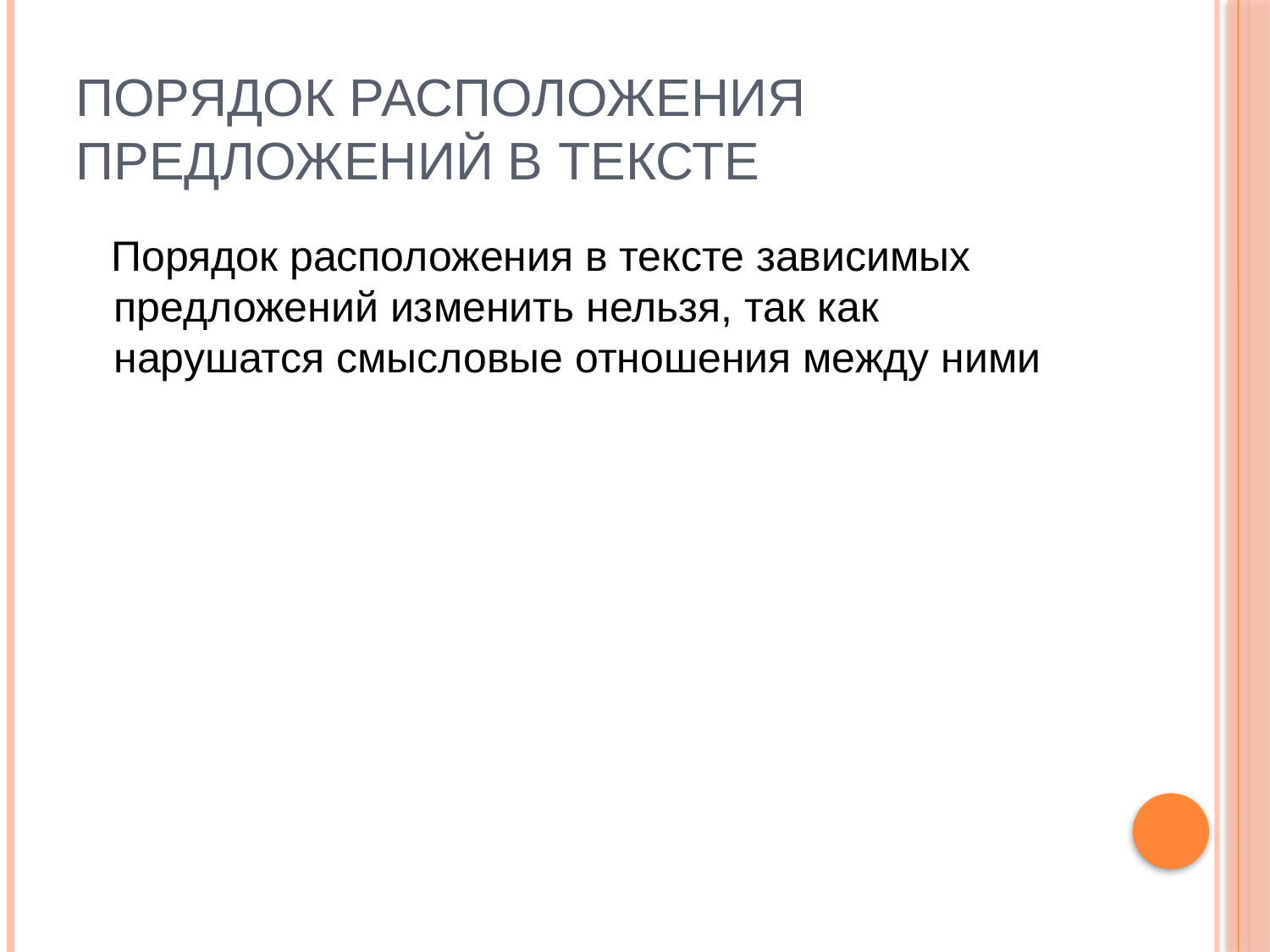

# Порядок расположения предложений в тексте
   Порядок расположения в тексте зависимых предложений изменить нельзя, так как нарушатся смысловые отношения между ними